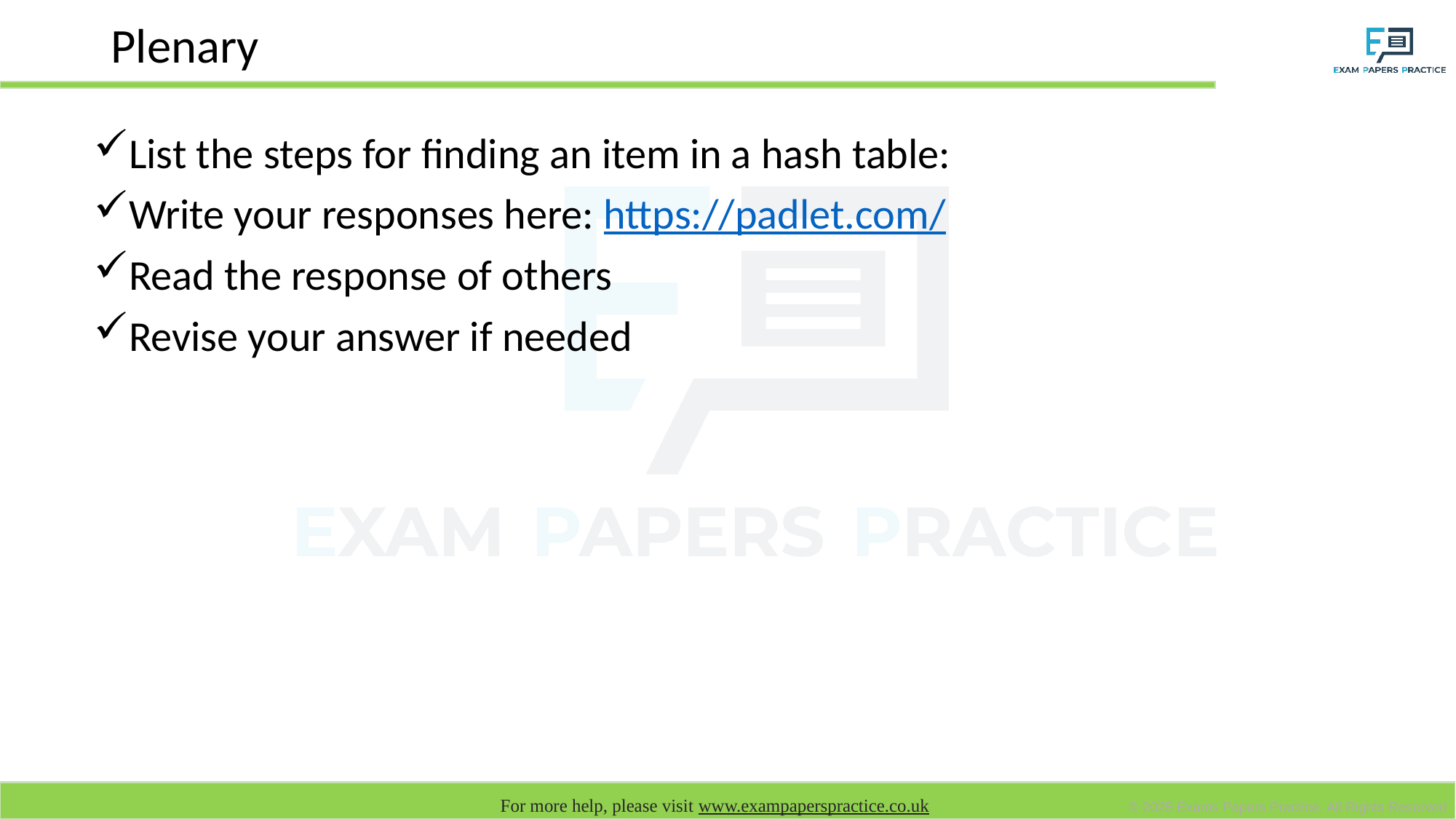

# Plenary
List the steps for finding an item in a hash table:
Write your responses here: https://padlet.com/
Read the response of others
Revise your answer if needed